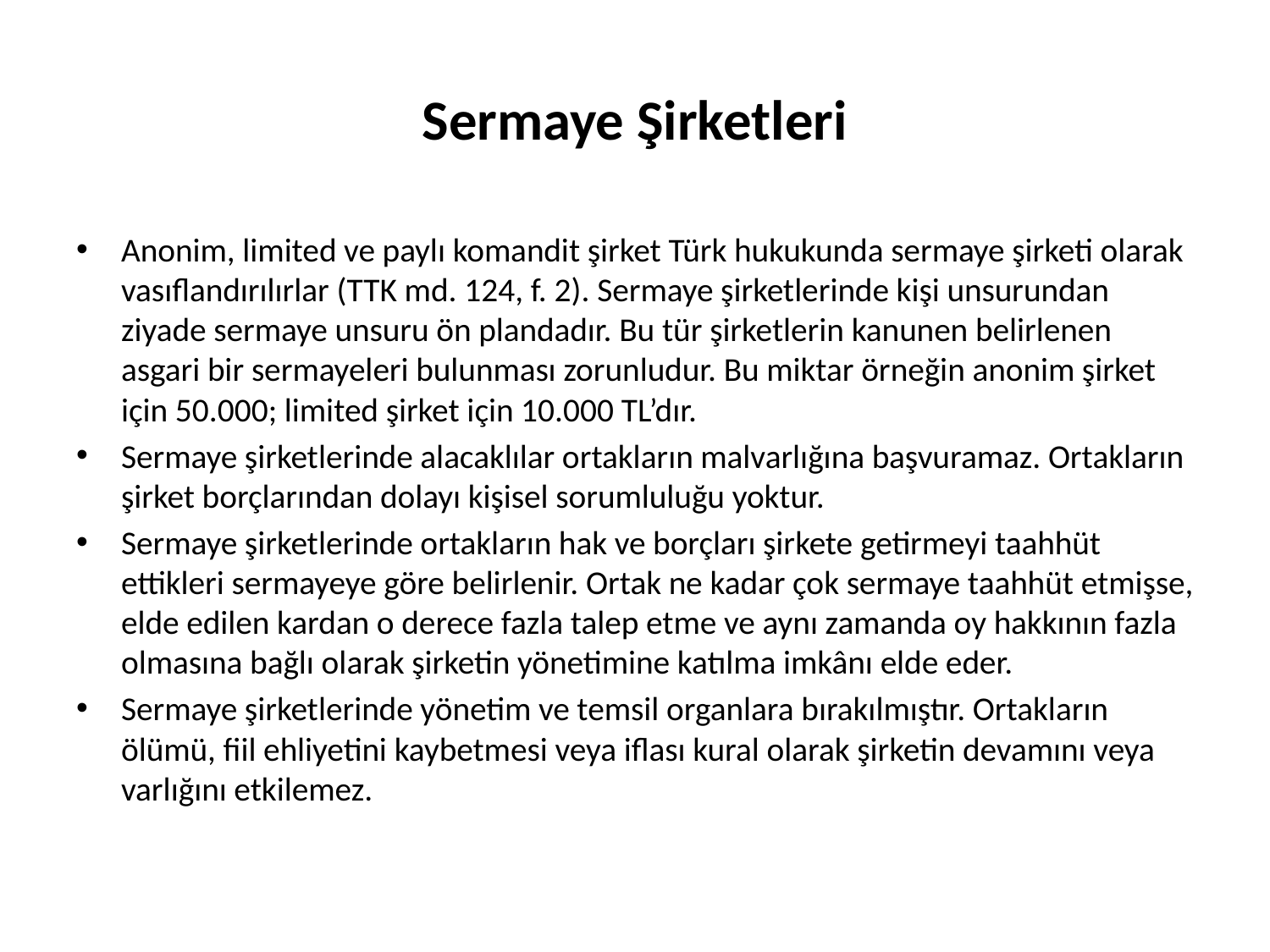

# Sermaye Şirketleri
Anonim, limited ve paylı komandit şirket Türk hukukunda sermaye şirketi olarak vasıflandırılırlar (TTK md. 124, f. 2). Sermaye şirketlerinde kişi unsurundan ziyade sermaye unsuru ön plandadır. Bu tür şirketlerin kanunen belirlenen asgari bir sermayeleri bulunması zorunludur. Bu miktar örneğin anonim şirket için 50.000; limited şirket için 10.000 TL’dır.
Sermaye şirketlerinde alacaklılar ortakların malvarlığına başvuramaz. Ortakların şirket borçlarından dolayı kişisel sorumluluğu yoktur.
Sermaye şirketlerinde ortakların hak ve borçları şirkete getirmeyi taahhüt ettikleri sermayeye göre belirlenir. Ortak ne kadar çok sermaye taahhüt etmişse, elde edilen kardan o derece fazla talep etme ve aynı zamanda oy hakkının fazla olmasına bağlı olarak şirketin yönetimine katılma imkânı elde eder.
Sermaye şirketlerinde yönetim ve temsil organlara bırakılmıştır. Ortakların ölümü, fiil ehliyetini kaybetmesi veya iflası kural olarak şirketin devamını veya varlığını etkilemez.